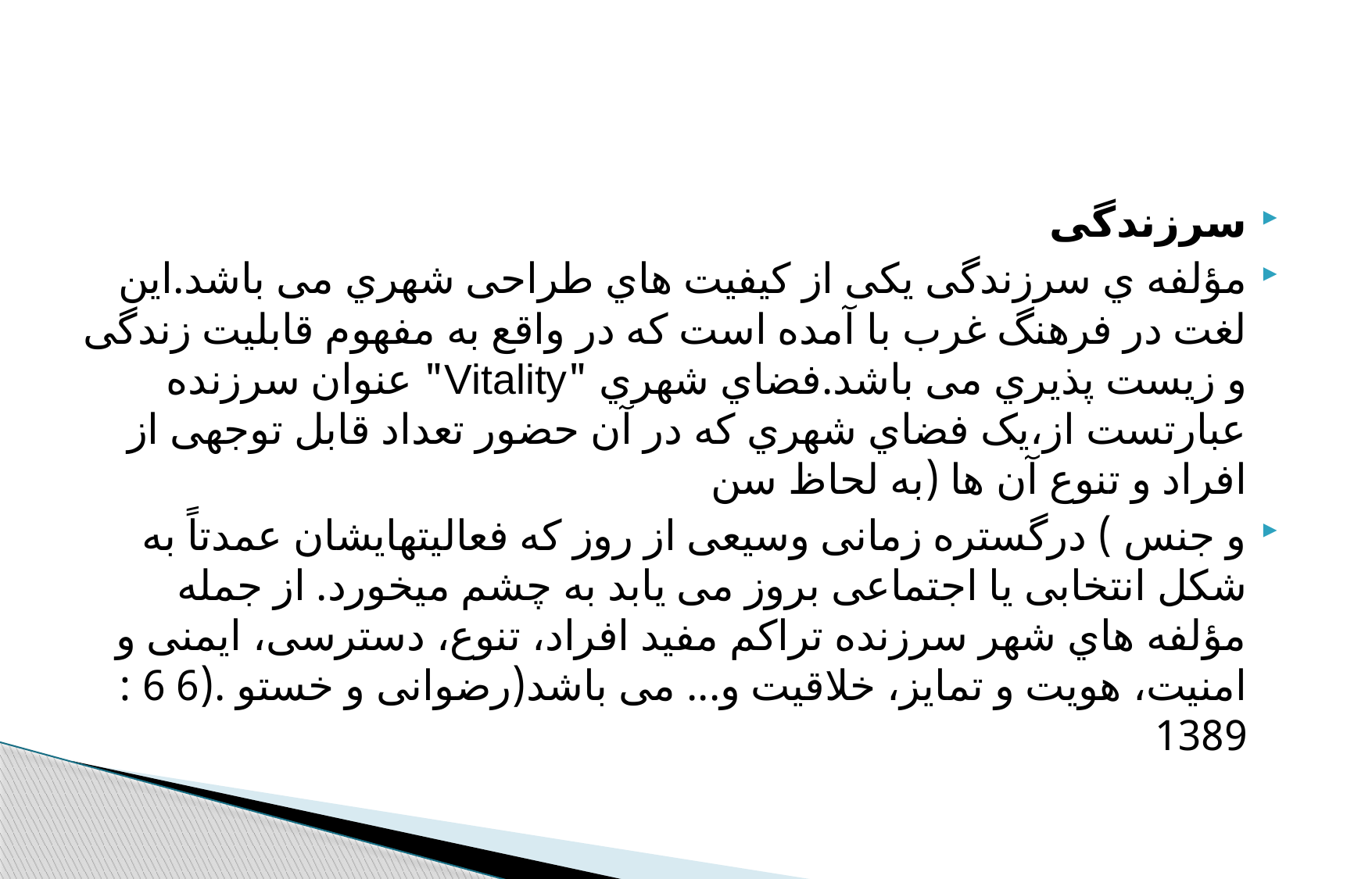

#
سرزندگی
مؤلفه ي سرزندگی یکی از کیفیت هاي طراحی شهري می باشد.این لغت در فرهنگ غرب با آمده است که در واقع به مفهوم قابلیت زندگی و زیست پذیري می باشد.فضاي شهري "Vitality" عنوان سرزنده عبارتست از،یک فضاي شهري که در آن حضور تعداد قابل توجهی از افراد و تنوع آن ها (به لحاظ سن
و جنس ) درگستره زمانی وسیعی از روز که فعالیتهایشان عمدتاً به شکل انتخابی یا اجتماعی بروز می یابد به چشم میخورد. از جمله مؤلفه هاي شهر سرزنده تراکم مفید افراد، تنوع، دسترسی، ایمنی و امنیت، هویت و تمایز، خلاقیت و... می باشد(رضوانی و خستو .(6 6 : 1389